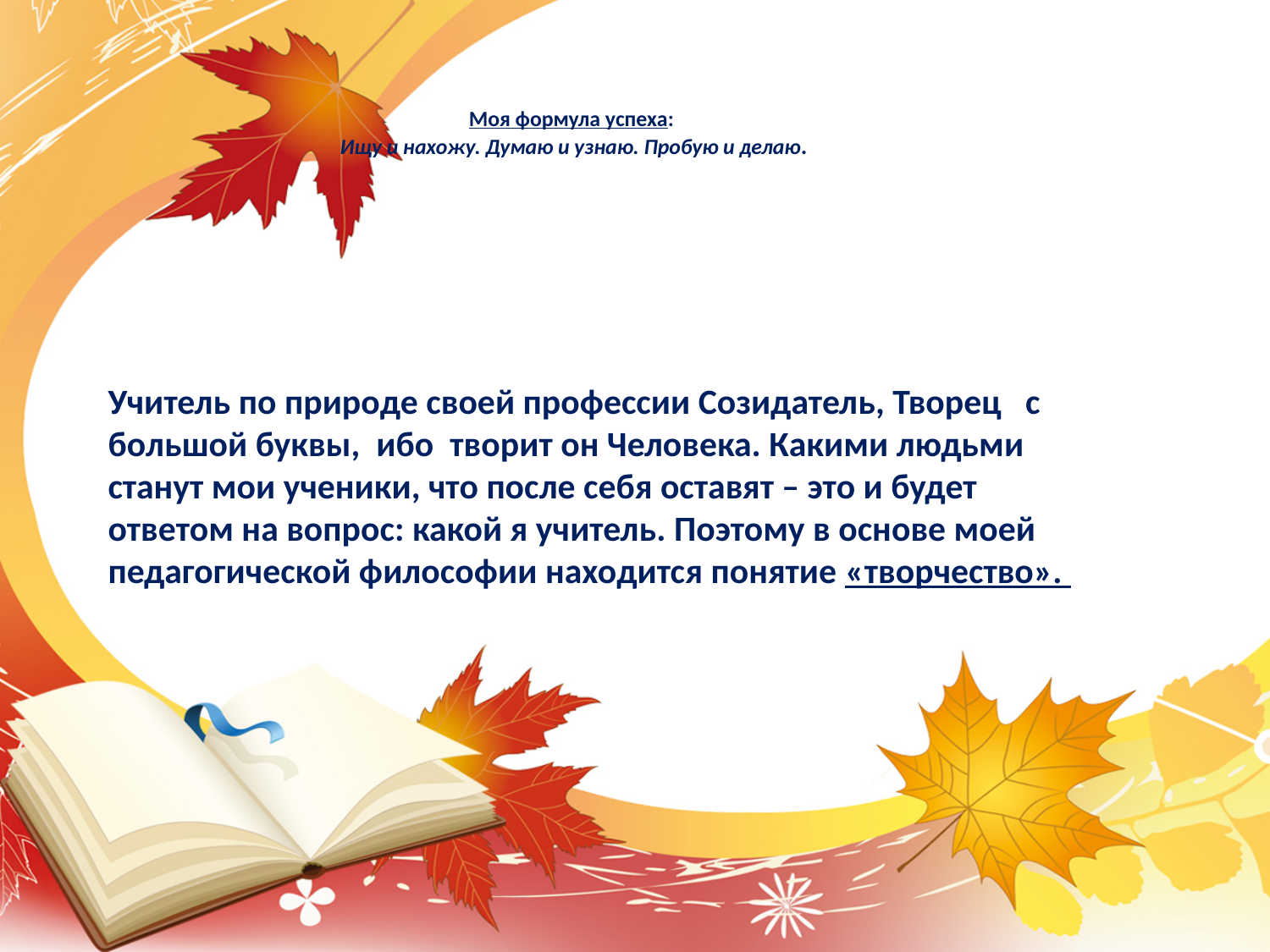

Моя формула успеха:
 Ищу и нахожу. Думаю и узнаю. Пробую и делаю.
Учитель по природе своей профессии Созидатель, Творец   с большой буквы,  ибо  творит он Человека. Какими людьми станут мои ученики, что после себя оставят – это и будет ответом на вопрос: какой я учитель. Поэтому в основе моей педагогической философии находится понятие «творчество».